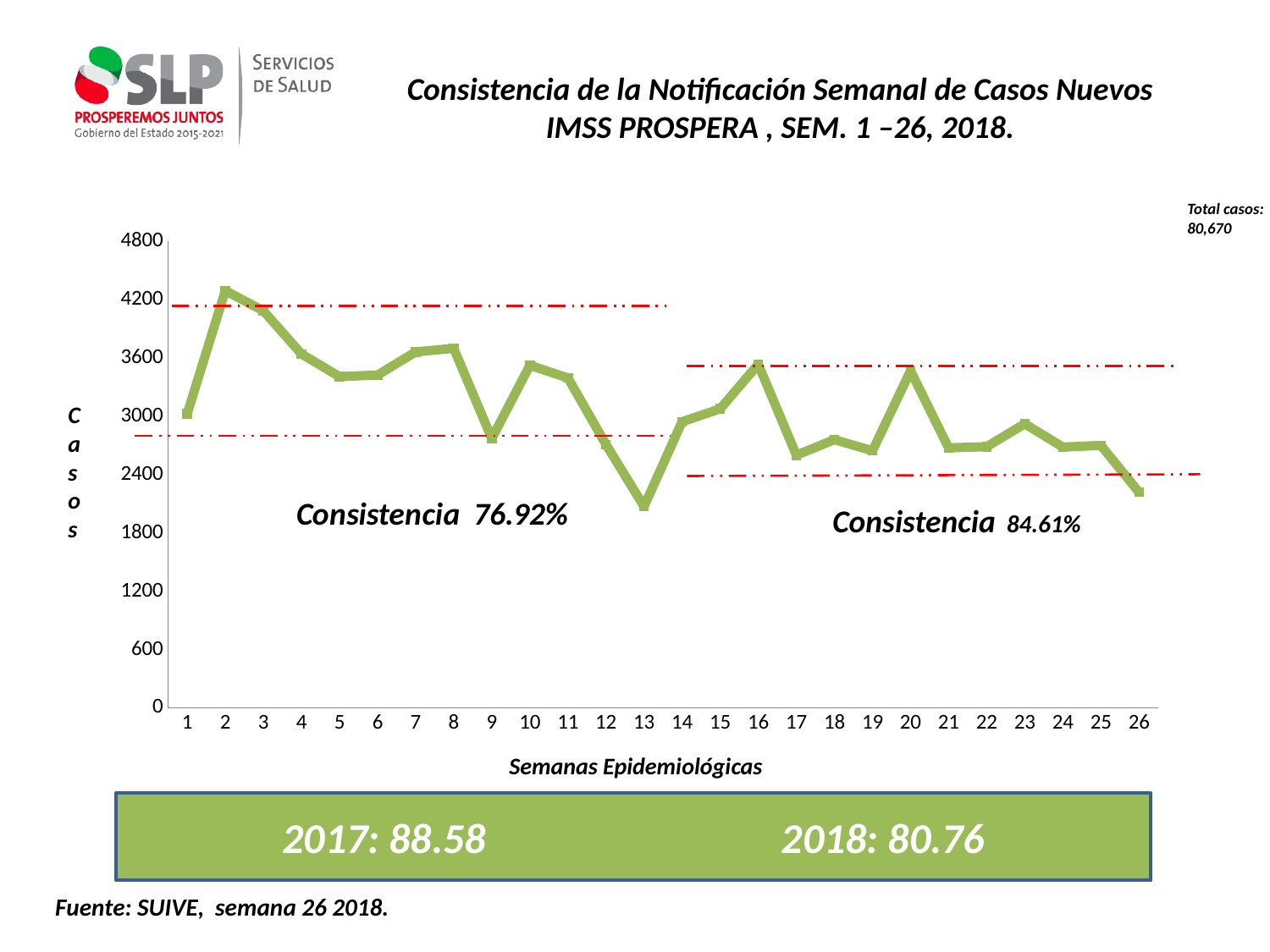

Consistencia de la Notificación Semanal de Casos Nuevos
IMSS PROSPERA , SEM. 1 –26, 2018.
Total casos:
80,670

### Chart

| Category | Serie 1 |
|---|---|
| 1 | 3027.0 |
| 2 | 4294.0 |
| 3 | 4087.0 |
| 4 | 3643.0 |
| 5 | 3410.0 |
| 6 | 3426.0 |
| 7 | 3664.0 |
| 8 | 3701.0 |
| 9 | 2773.0 |
| 10 | 3526.0 |
| 11 | 3396.0 |
| 12 | 2712.0 |
| 13 | 2073.0 |
| 14 | 2946.0 |
| 15 | 3079.0 |
| 16 | 3537.0 |
| 17 | 2602.0 |
| 18 | 2761.0 |
| 19 | 2647.0 |
| 20 | 3469.0 |
| 21 | 2677.0 |
| 22 | 2689.0 |
| 23 | 2924.0 |
| 24 | 2685.0 |
| 25 | 2702.0 |
| 26 | 2220.0 |
Casos
Consistencia  84.61%
Semanas Epidemiológicas
2017: 88.58                               2018: 80.76
Fuente: SUIVE,  semana 26 2018.